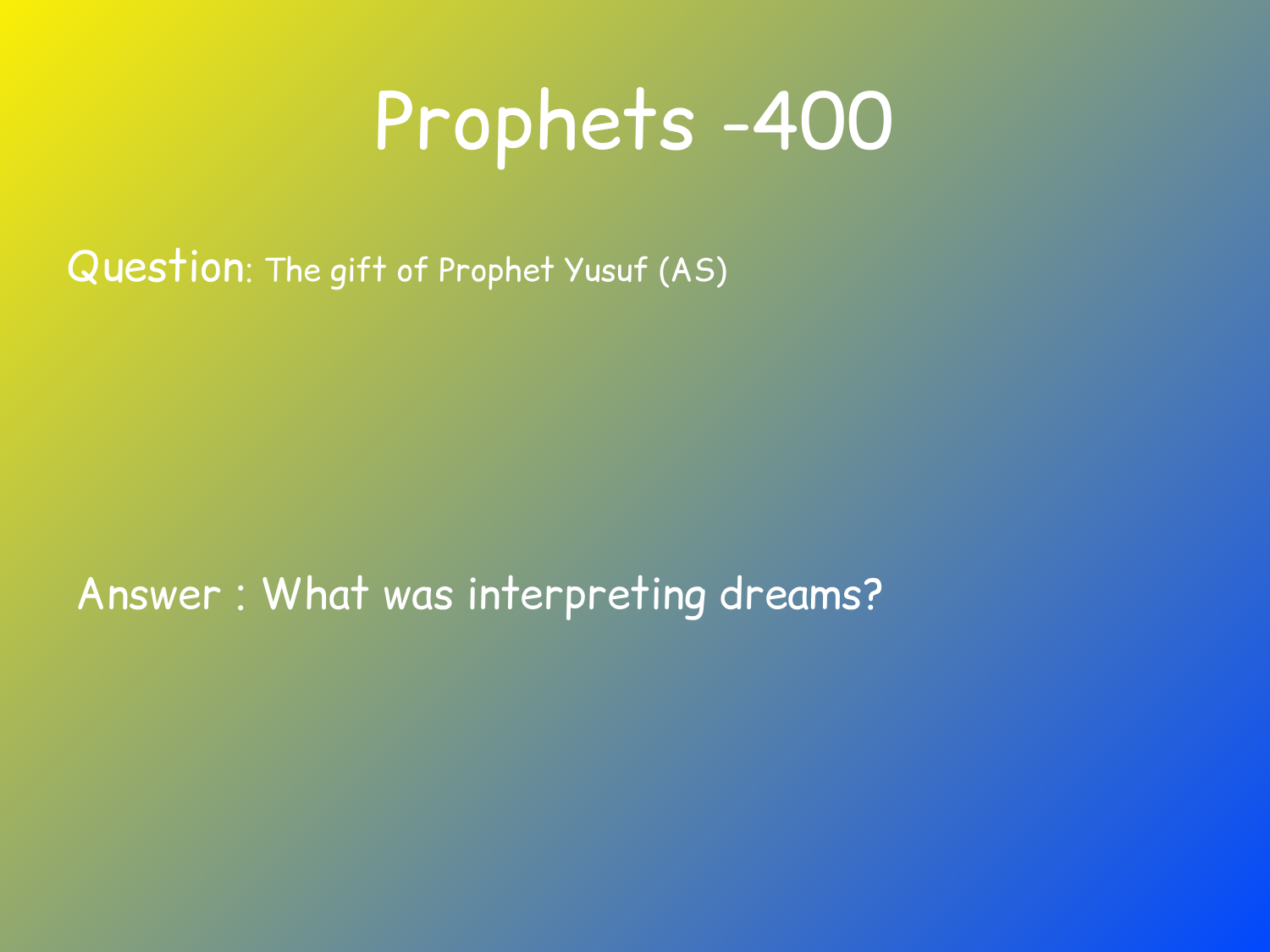

# Prophets -400
Question: The gift of Prophet Yusuf (AS)

Answer : What was interpreting dreams?